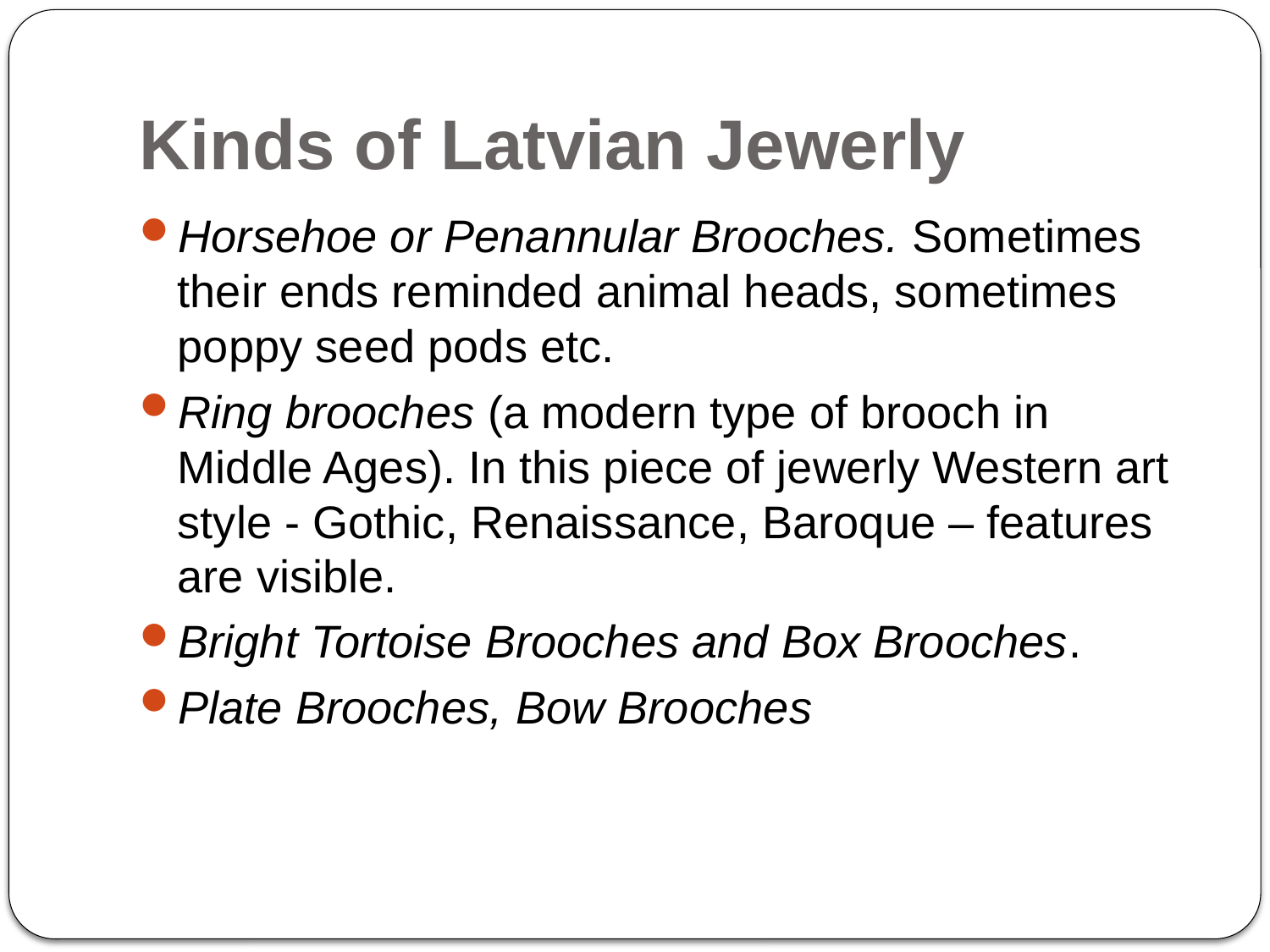

# Kinds of Latvian Jewerly
Horsehoe or Penannular Brooches. Sometimes their ends reminded animal heads, sometimes poppy seed pods etc.
Ring brooches (a modern type of brooch in Middle Ages). In this piece of jewerly Western art style - Gothic, Renaissance, Baroque – features are visible.
Bright Tortoise Brooches and Box Brooches.
Plate Brooches, Bow Brooches